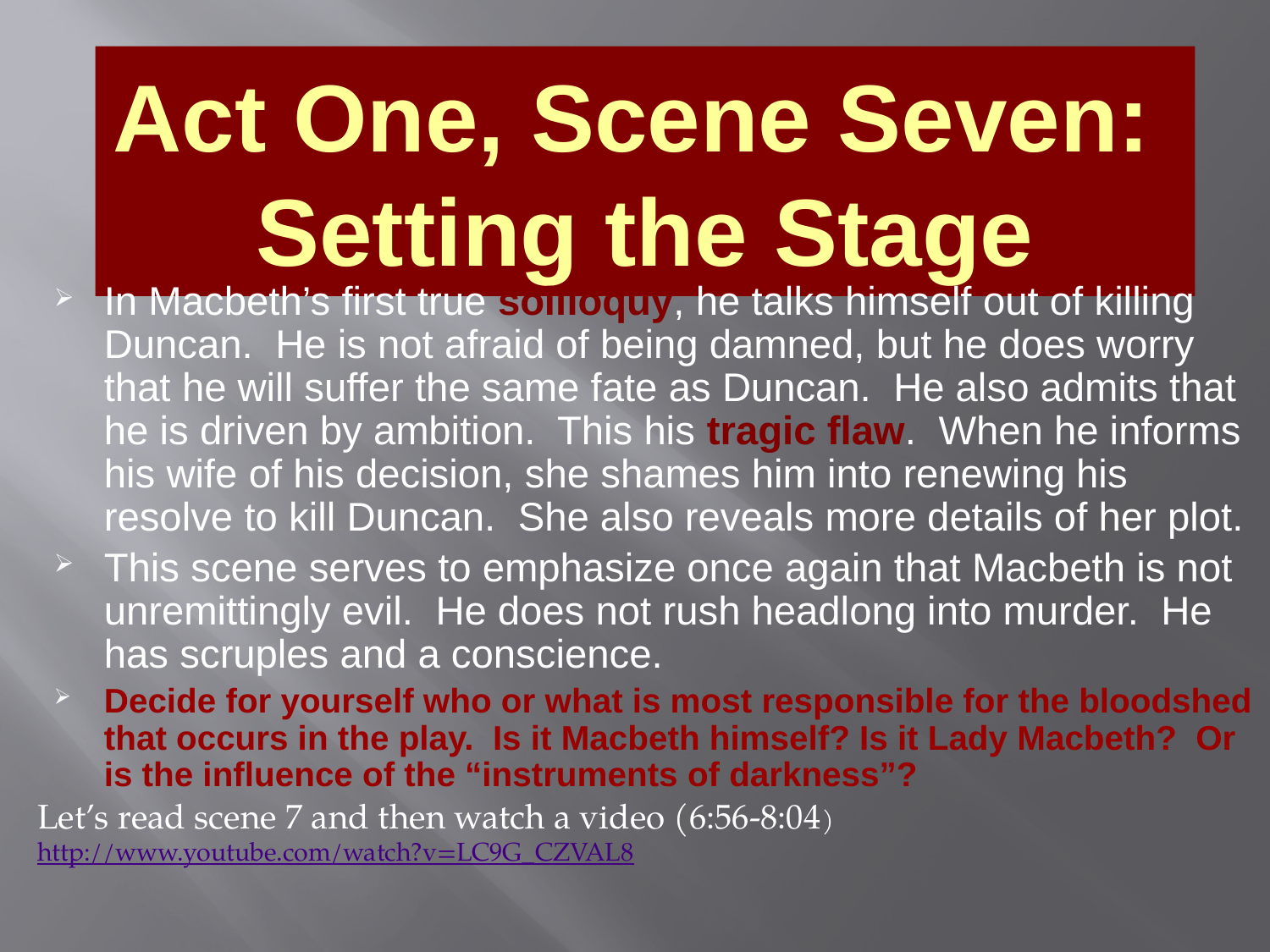

# Act One, Scene Seven: Setting the Stage
In Macbeth’s first true soliloquy, he talks himself out of killing Duncan.  He is not afraid of being damned, but he does worry that he will suffer the same fate as Duncan.  He also admits that he is driven by ambition.  This his tragic flaw.  When he informs his wife of his decision, she shames him into renewing his resolve to kill Duncan.  She also reveals more details of her plot.
This scene serves to emphasize once again that Macbeth is not unremittingly evil.  He does not rush headlong into murder.  He has scruples and a conscience.
Decide for yourself who or what is most responsible for the bloodshed that occurs in the play.  Is it Macbeth himself? Is it Lady Macbeth?  Or is the influence of the “instruments of darkness”?
Let’s read scene 7 and then watch a video (6:56-8:04)
http://www.youtube.com/watch?v=LC9G_CZVAL8